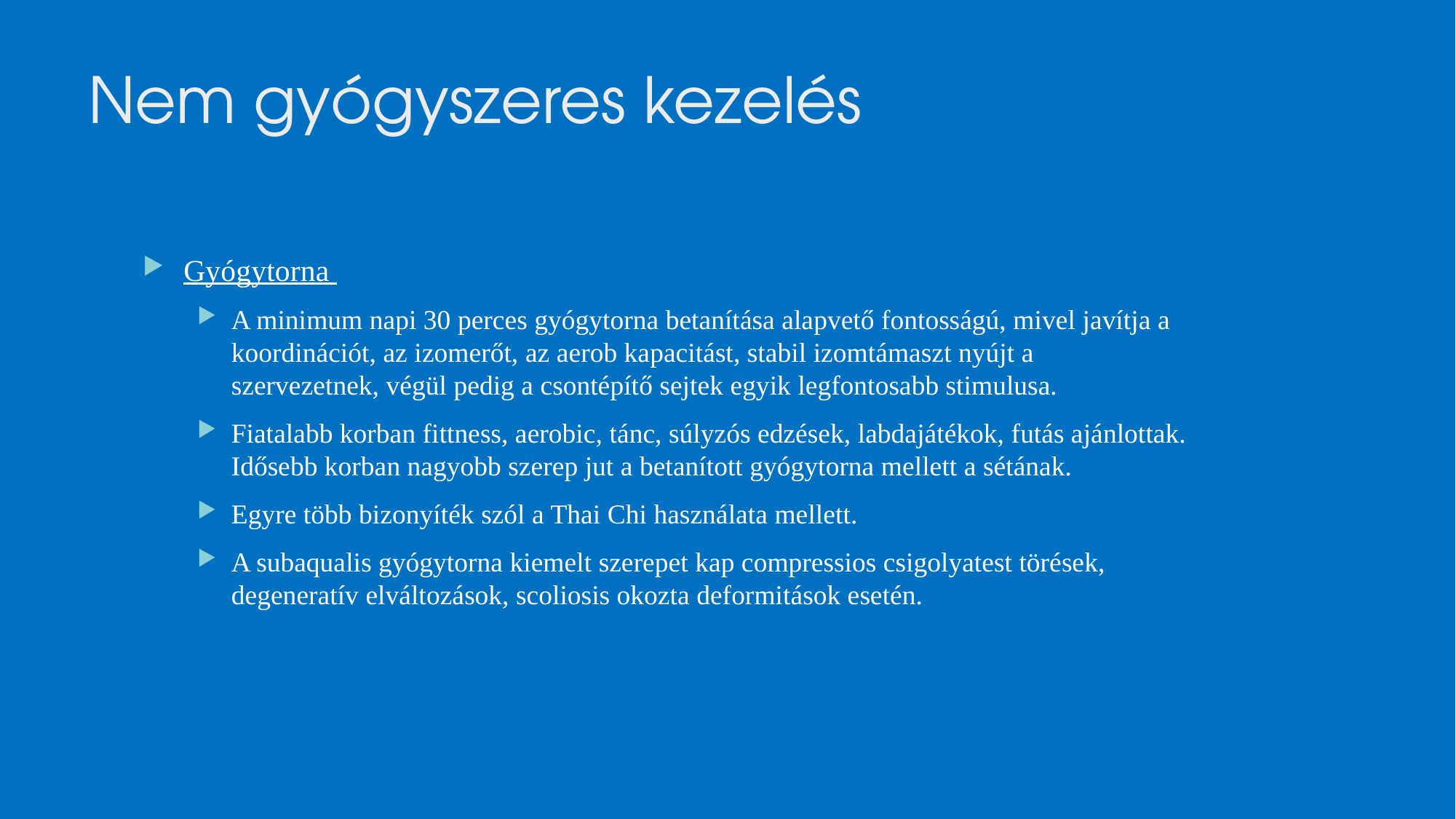

18
# Nem gyógyszeres kezelés
Gyógytorna
A minimum napi 30 perces gyógytorna betanítása alapvető fontosságú, mivel javítja a koordinációt, az izomerőt, az aerob kapacitást, stabil izomtámaszt nyújt a szervezetnek, végül pedig a csontépítő sejtek egyik legfontosabb stimulusa.
Fiatalabb korban fittness, aerobic, tánc, súlyzós edzések, labdajátékok, futás ajánlottak. Idősebb korban nagyobb szerep jut a betanított gyógytorna mellett a sétának.
Egyre több bizonyíték szól a Thai Chi használata mellett.
A subaqualis gyógytorna kiemelt szerepet kap compressios csigolyatest törések, degeneratív elváltozások, scoliosis okozta deformitások esetén.